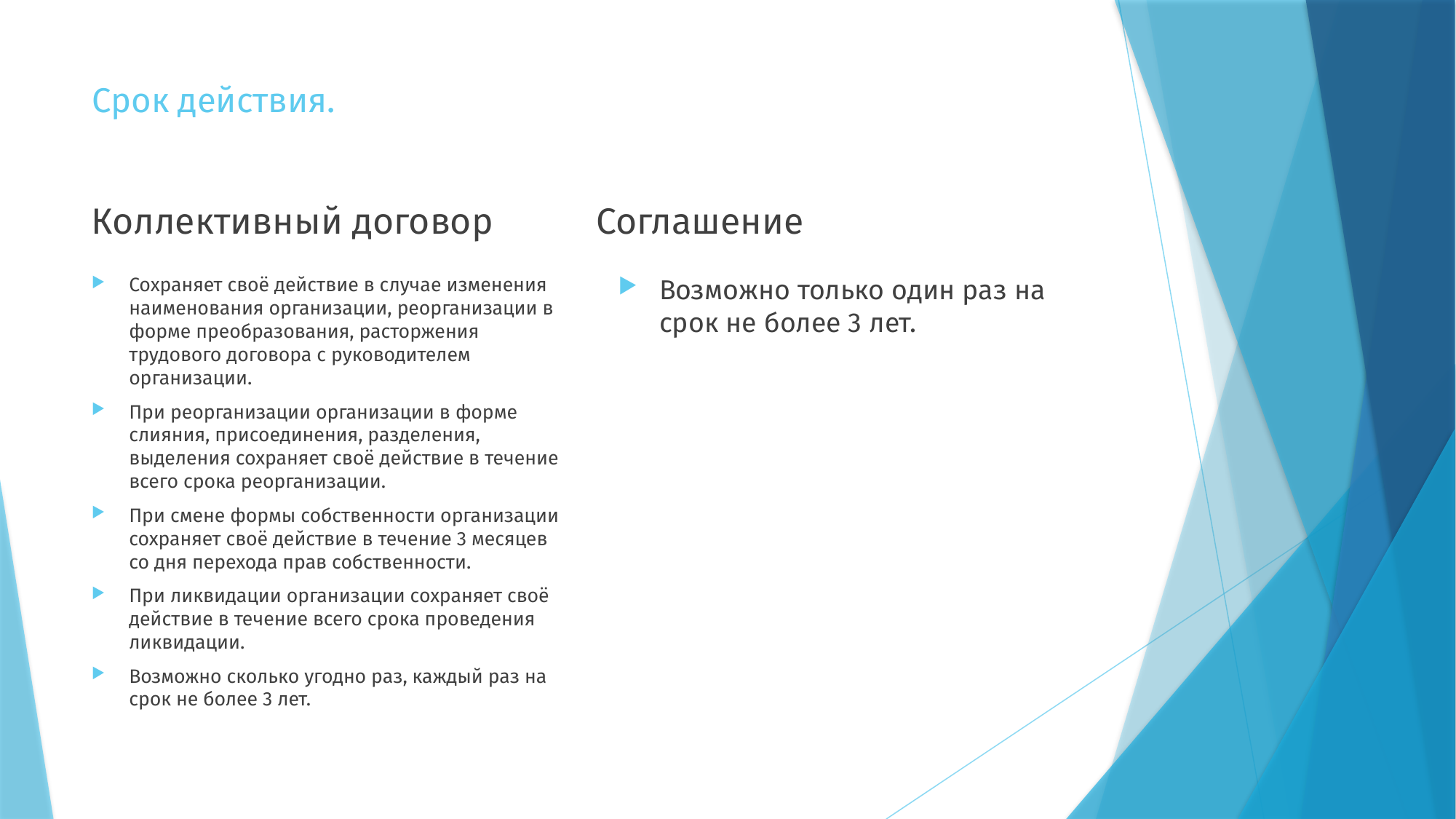

# Срок действия.
Коллективный договор
Соглашение
Сохраняет своё действие в случае изменения наименования организации, реорганизации в форме преобразования, расторжения трудового договора с руководителем организации.
При реорганизации организации в форме слияния, присоединения, разделения, выделения сохраняет своё действие в течение всего срока реорганизации.
При смене формы собственности организации сохраняет своё действие в течение 3 месяцев со дня перехода прав собственности.
При ликвидации организации сохраняет своё действие в течение всего срока проведения ликвидации.
Возможно сколько угодно раз, каждый раз на срок не более 3 лет.

Возможно только один раз на срок не более 3 лет.